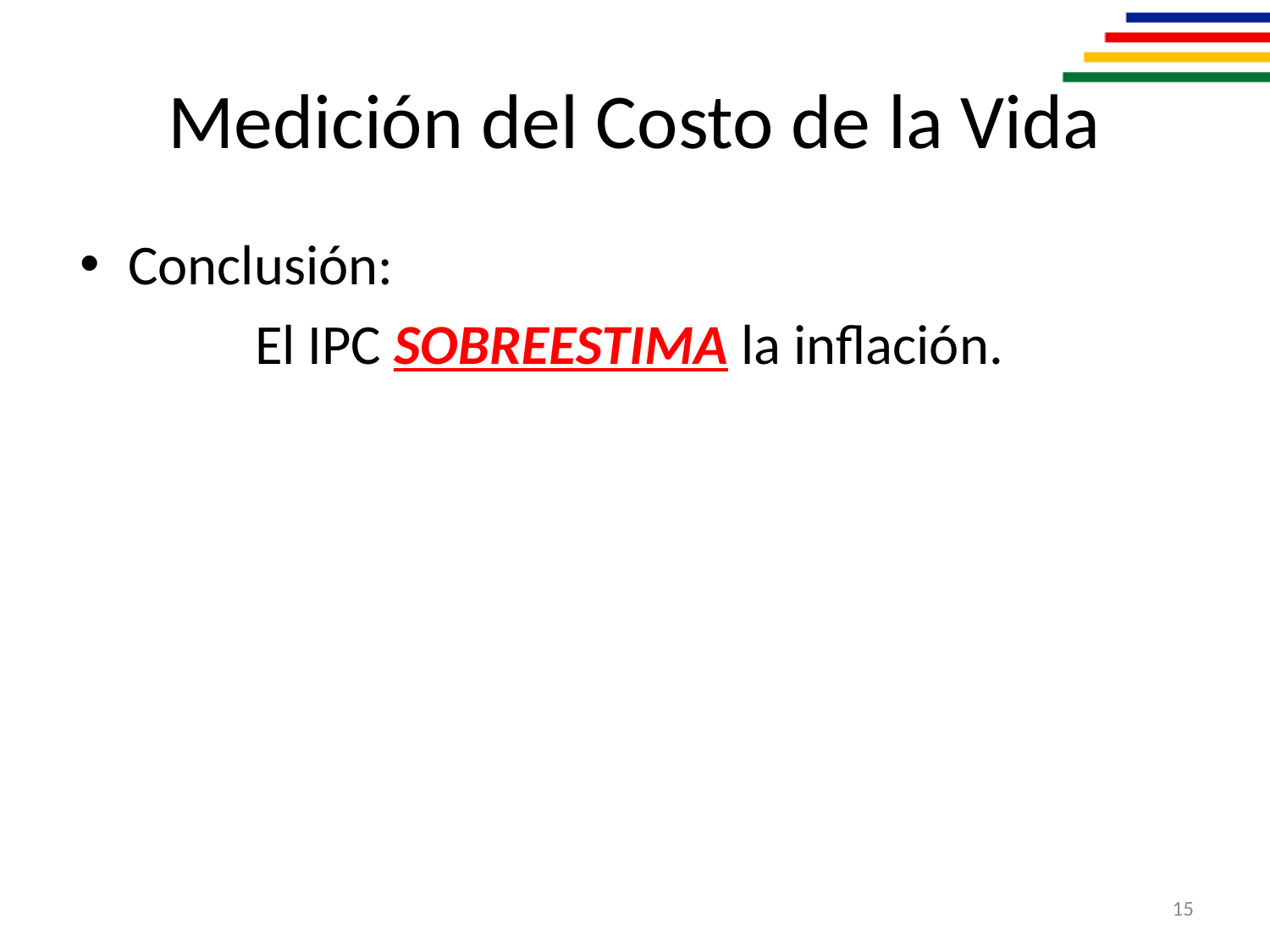

# Medición del Costo de la Vida
Conclusión:
		El IPC SOBREESTIMA la inflación.
15